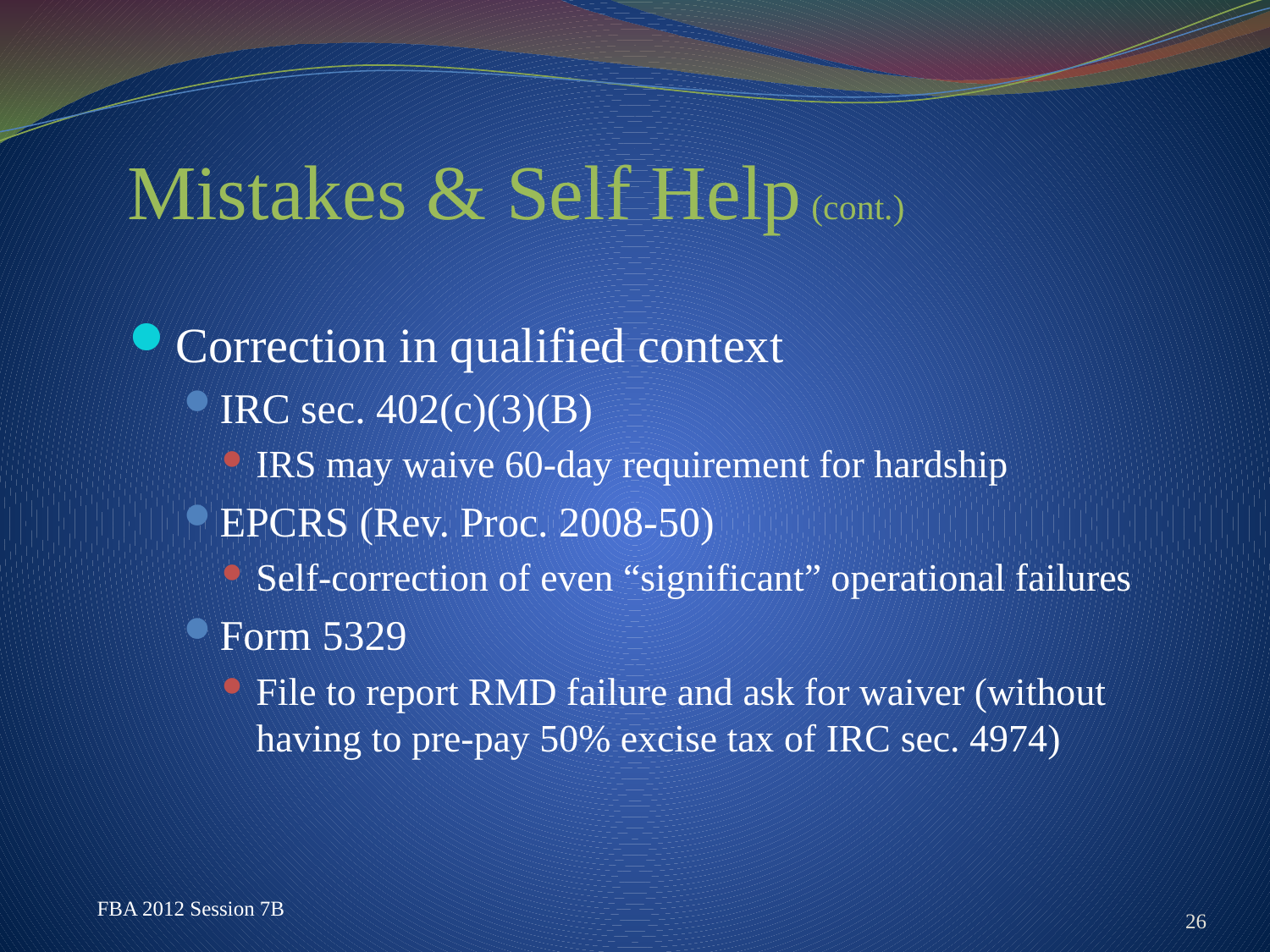

# Mistakes & Self Help (cont.)
Correction in qualified context
IRC sec. 402(c)(3)(B)
IRS may waive 60-day requirement for hardship
EPCRS (Rev. Proc. 2008-50)
Self-correction of even “significant” operational failures
Form 5329
File to report RMD failure and ask for waiver (without having to pre-pay 50% excise tax of IRC sec. 4974)

26
FBA 2012 Session 7B